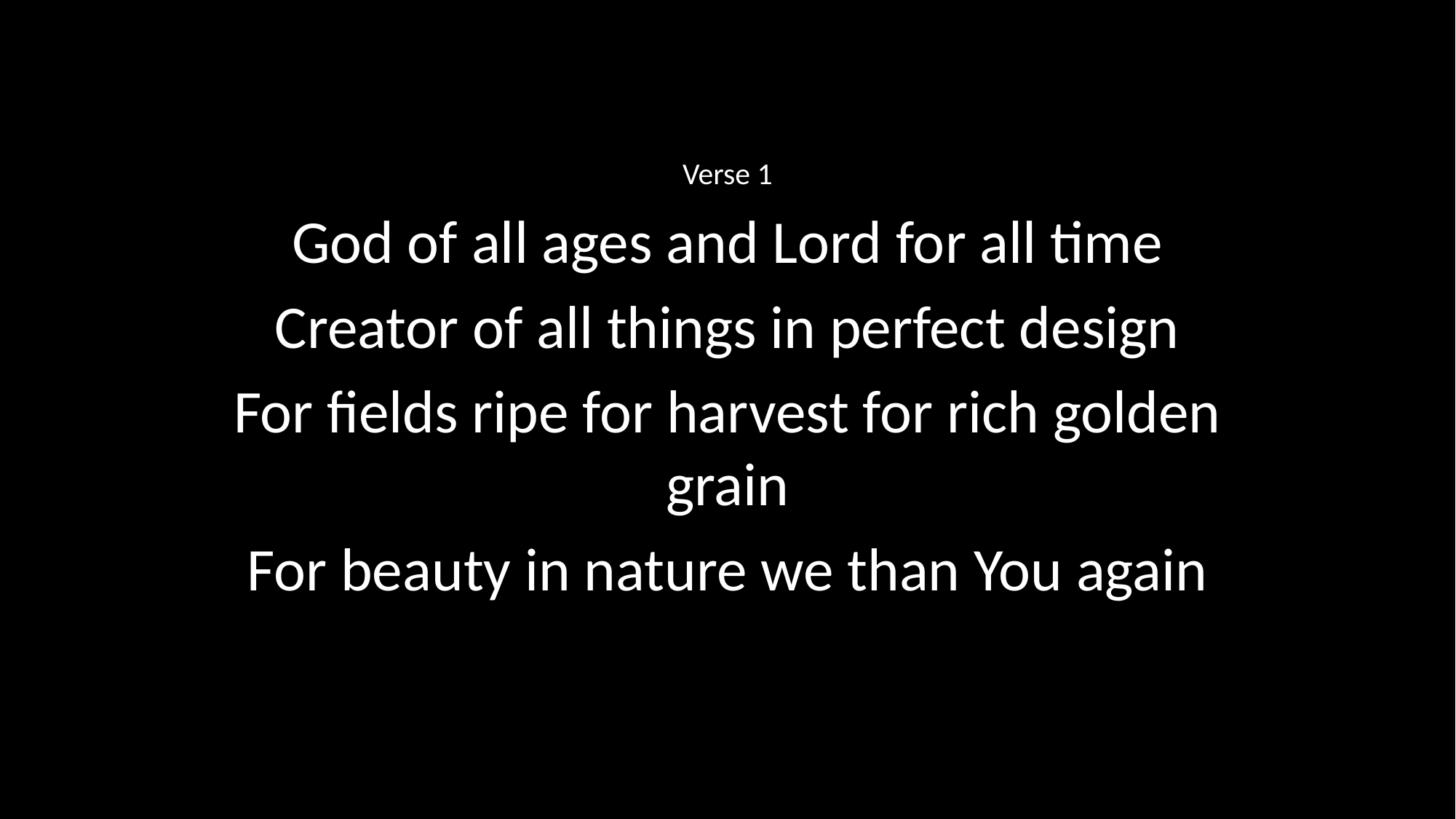

Verse 1
God of all ages and Lord for all time
Creator of all things in perfect design
For fields ripe for harvest for rich golden grain
For beauty in nature we than You again